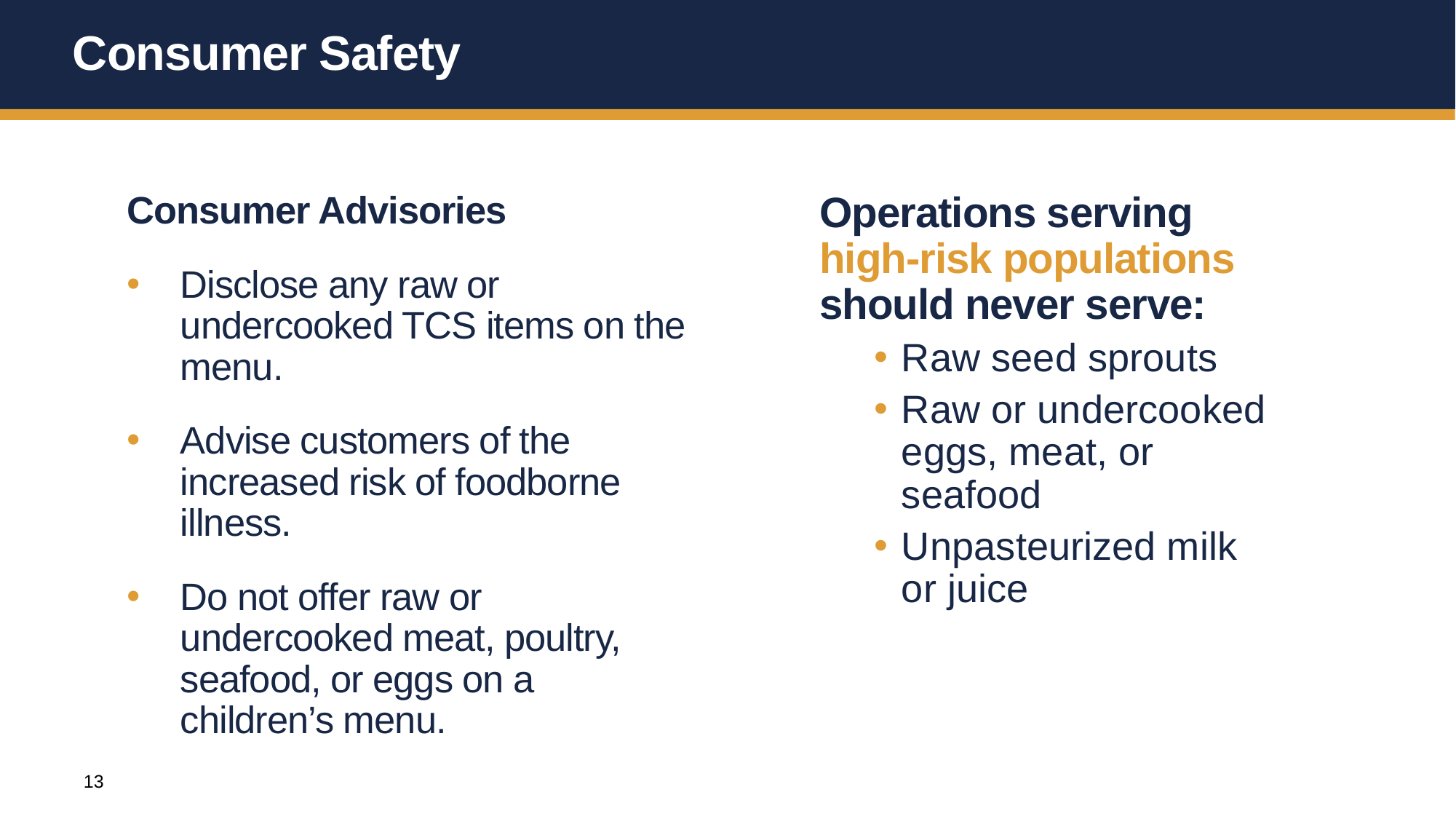

# Consumer Safety
Consumer Advisories
Disclose any raw or undercooked TCS items on the menu.
Advise customers of the increased risk of foodborne illness.
Do not offer raw or undercooked meat, poultry, seafood, or eggs on a children’s menu.
Operations serving high-risk populations should never serve:
Raw seed sprouts
Raw or undercooked eggs, meat, or seafood
Unpasteurized milk or juice

13